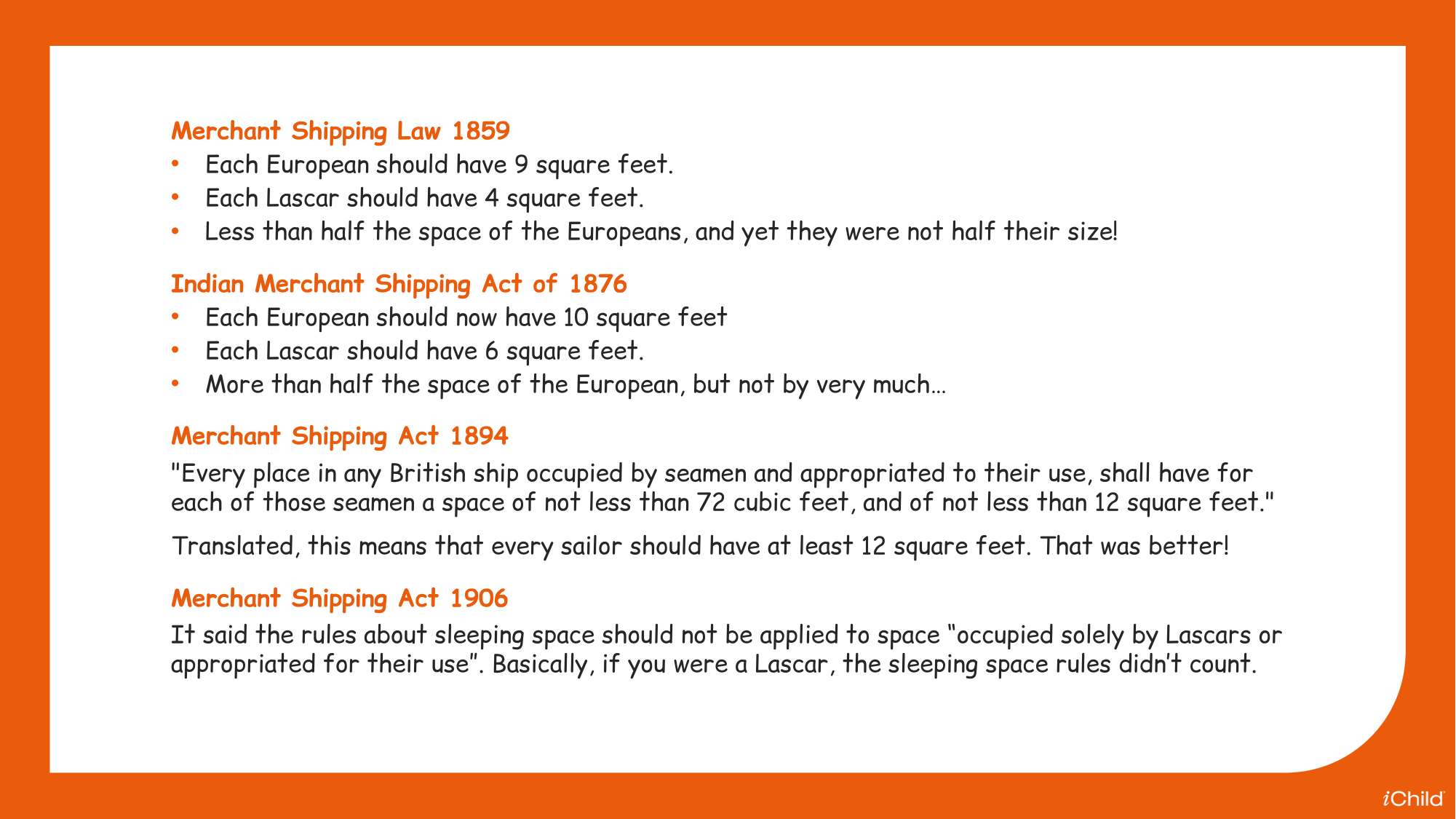

Merchant Shipping Law 1859
Each European should have 9 square feet.
Each Lascar should have 4 square feet.
Less than half the space of the Europeans, and yet they were not half their size!
Indian Merchant Shipping Act of 1876
Each European should now have 10 square feet
Each Lascar should have 6 square feet.
More than half the space of the European, but not by very much…
Merchant Shipping Act 1894
"Every place in any British ship occupied by seamen and appropriated to their use, shall have for each of those seamen a space of not less than 72 cubic feet, and of not less than 12 square feet."
Translated, this means that every sailor should have at least 12 square feet. That was better!
Merchant Shipping Act 1906
It said the rules about sleeping space should not be applied to space “occupied solely by Lascars or appropriated for their use”. Basically, if you were a Lascar, the sleeping space rules didn’t count.